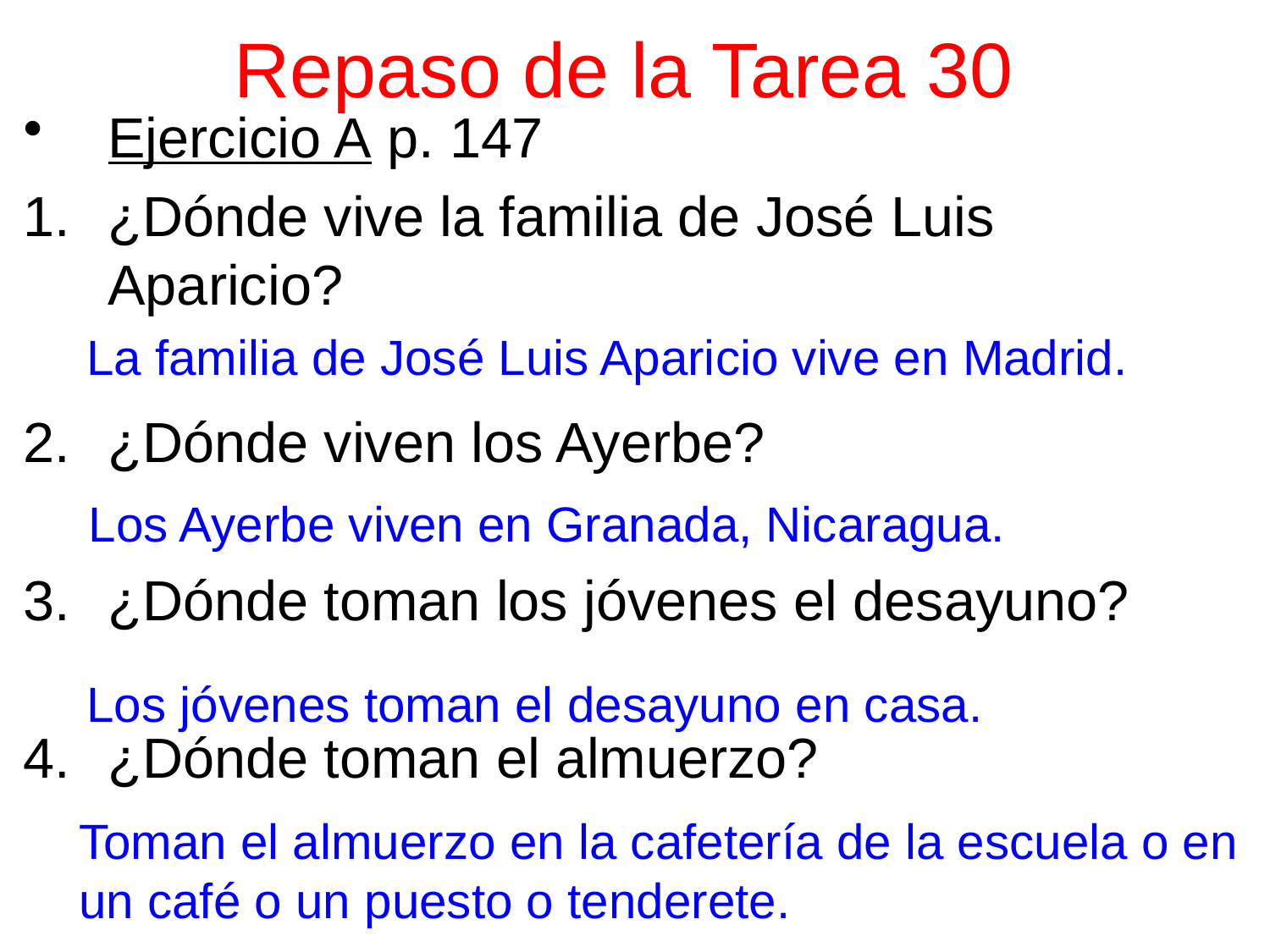

# Repaso de la Tarea 30
Ejercicio A p. 147
¿Dónde vive la familia de José Luis Aparicio?

¿Dónde viven los Ayerbe?

¿Dónde toman los jóvenes el desayuno?

¿Dónde toman el almuerzo?
La familia de José Luis Aparicio vive en Madrid.
Los Ayerbe viven en Granada, Nicaragua.
Los jóvenes toman el desayuno en casa.
Toman el almuerzo en la cafetería de la escuela o en
un café o un puesto o tenderete.